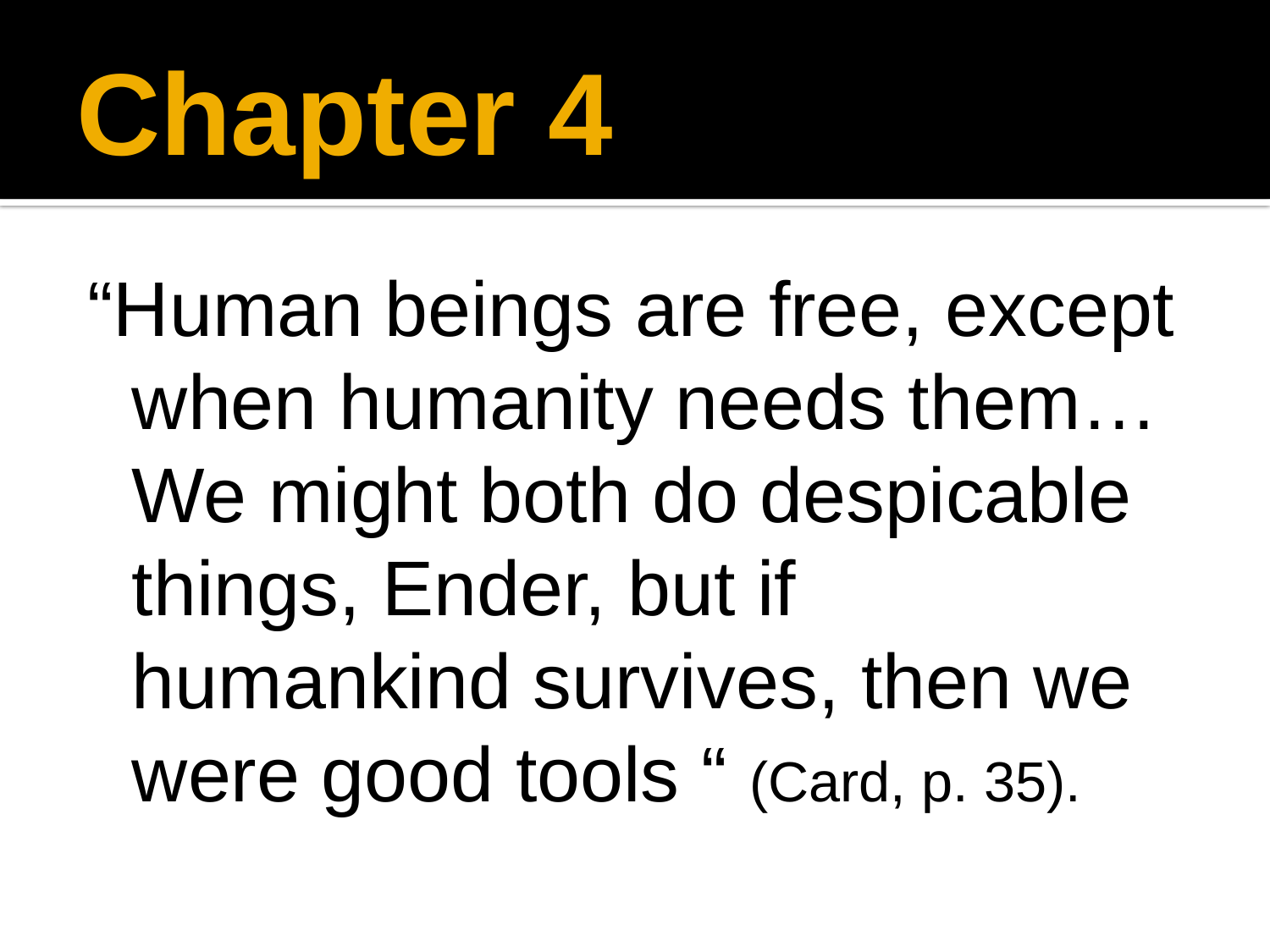

# Chapter 4
“Human beings are free, except when humanity needs them…We might both do despicable things, Ender, but if humankind survives, then we were good tools “ (Card, p. 35).